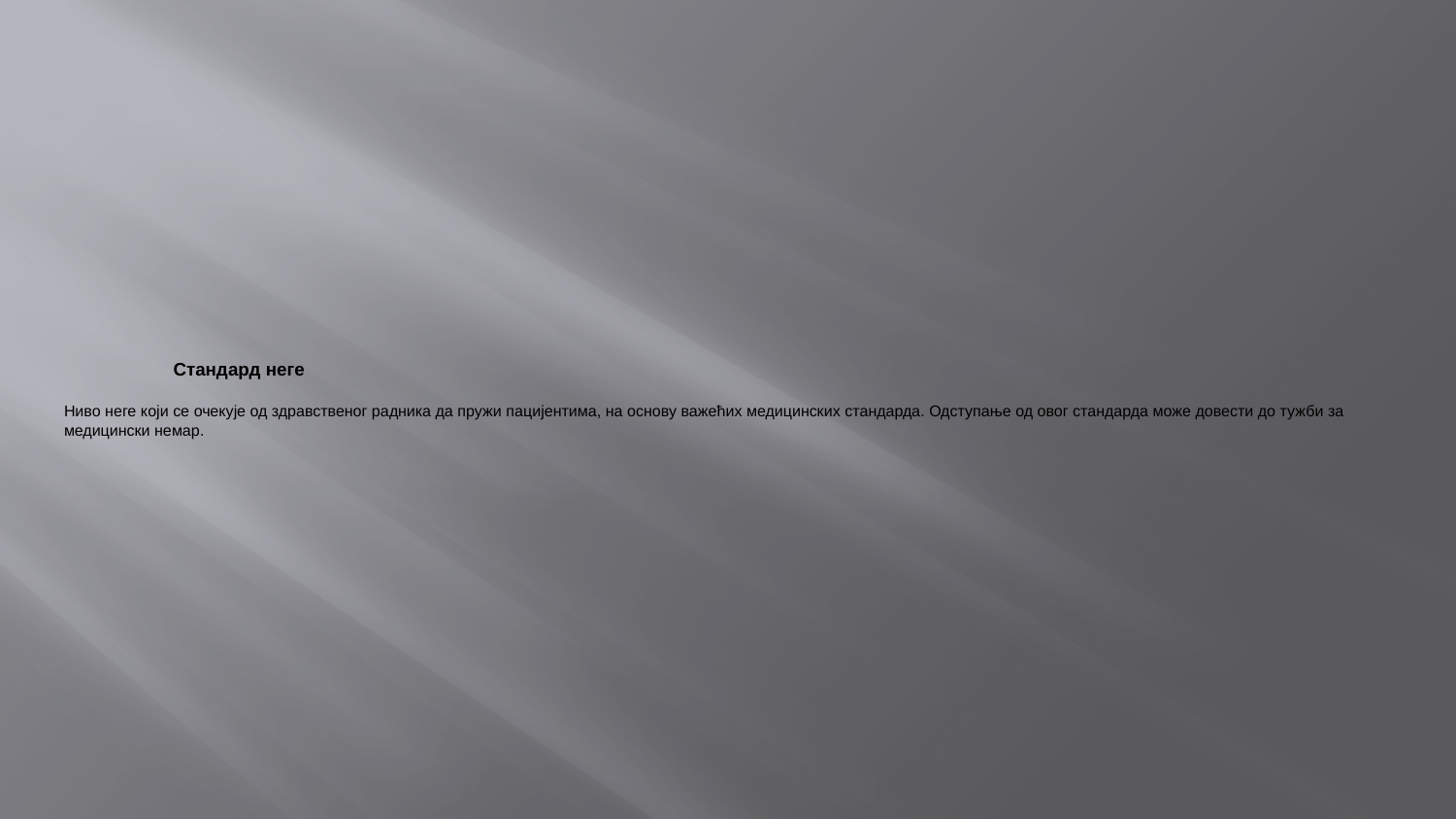

# Стандард неге Ниво неге који се очекује од здравственог радника да пружи пацијентима, на основу важећих медицинских стандарда. Одступање од овог стандарда може довести до тужби за медицински немар.